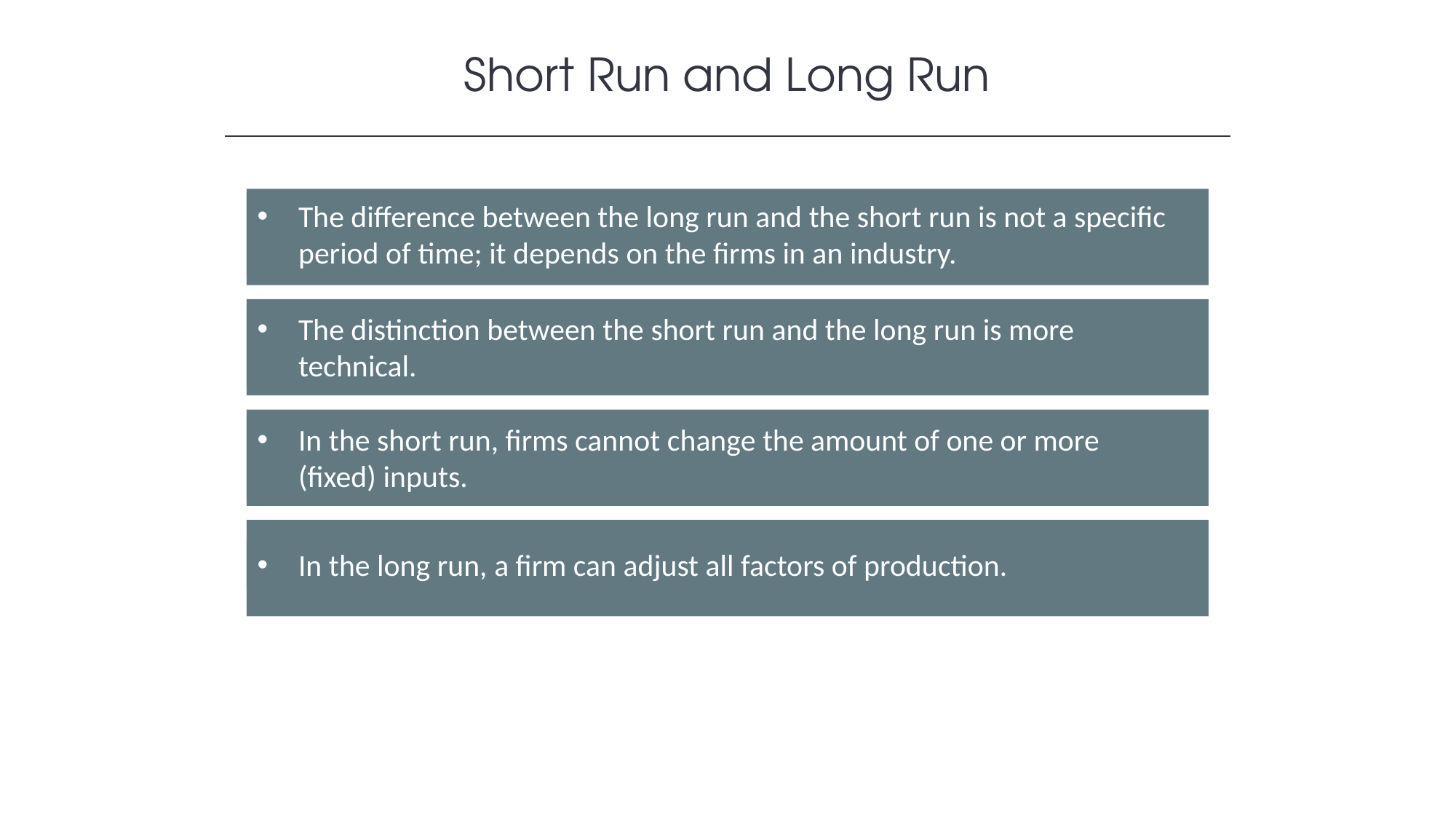

Short Run and Long Run

The difference between the long run and the short run is not a specific period of time; it depends on the firms in an industry.

The distinction between the short run and the long run is more technical.

In the short run, firms cannot change the amount of one or more (fixed) inputs.

In the long run, a firm can adjust all factors of production.